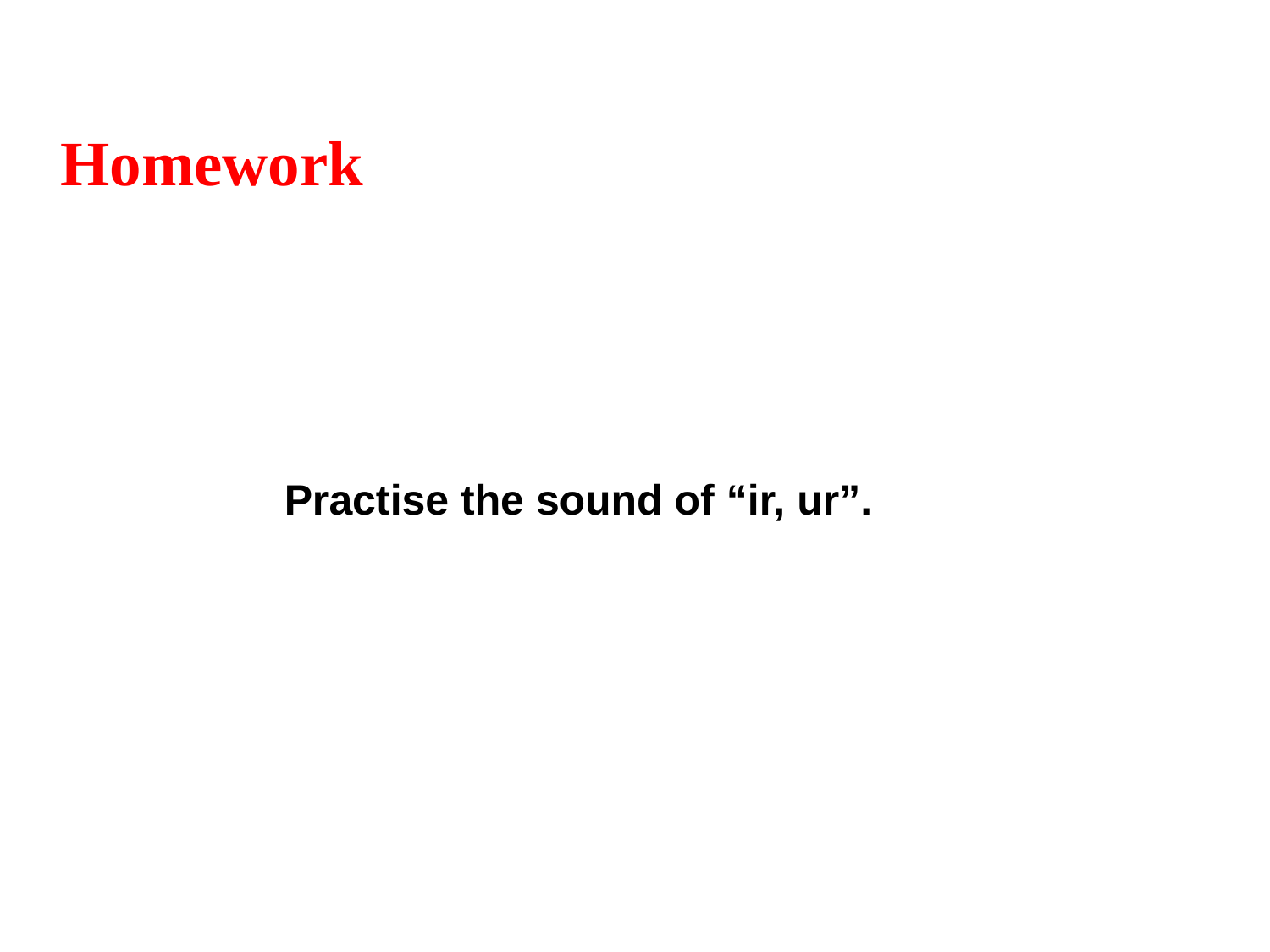

Homework
Practise the sound of “ir, ur”.